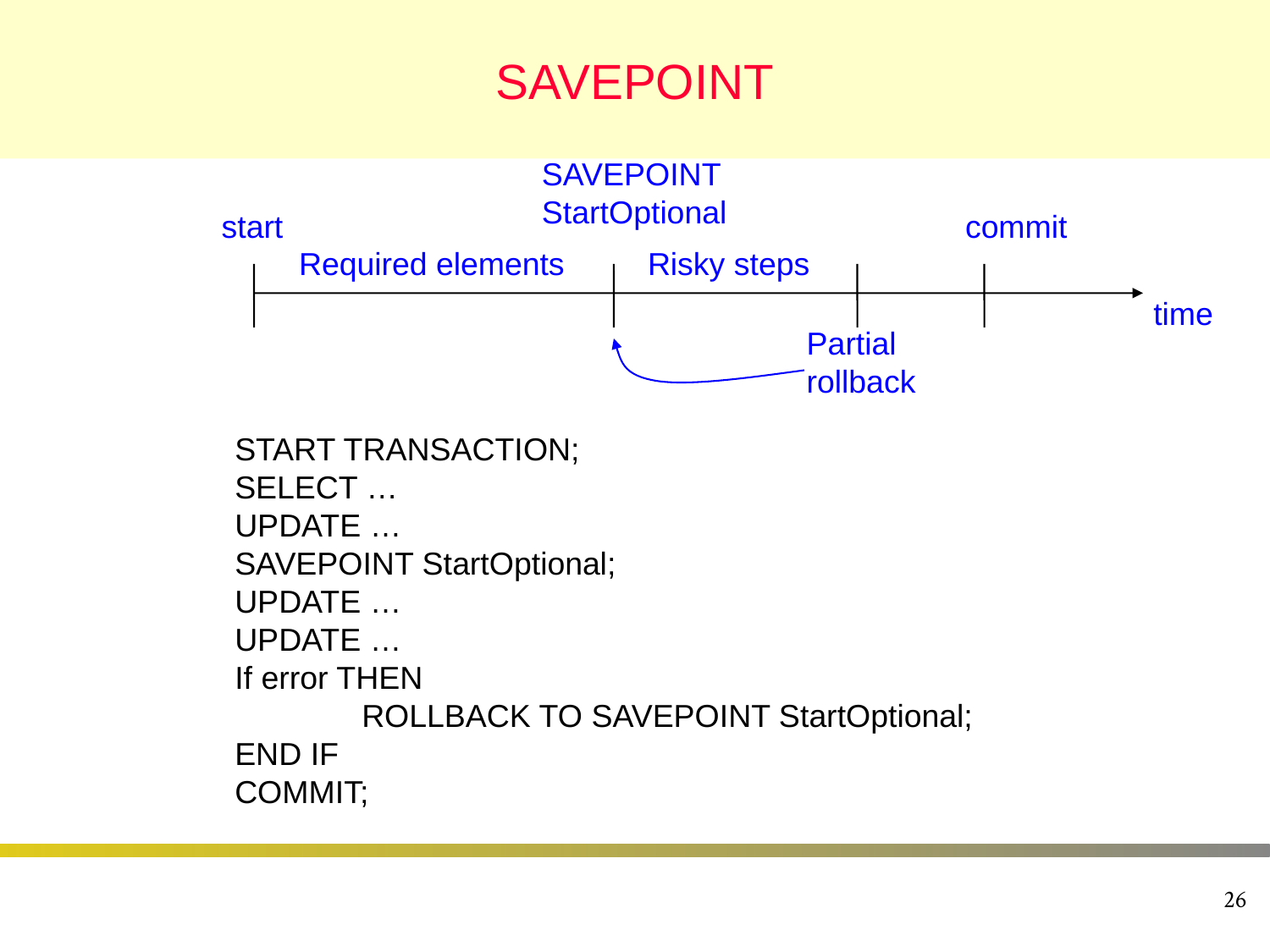

# SAVEPOINT
SAVEPOINT
StartOptional
start
commit
Required elements
Risky steps

time

Partial
rollback

START TRANSACTION;
SELECT …
UPDATE …
SAVEPOINT StartOptional;
UPDATE …
UPDATE …
If error THEN
	ROLLBACK TO SAVEPOINT StartOptional;
END IF
COMMIT;
26